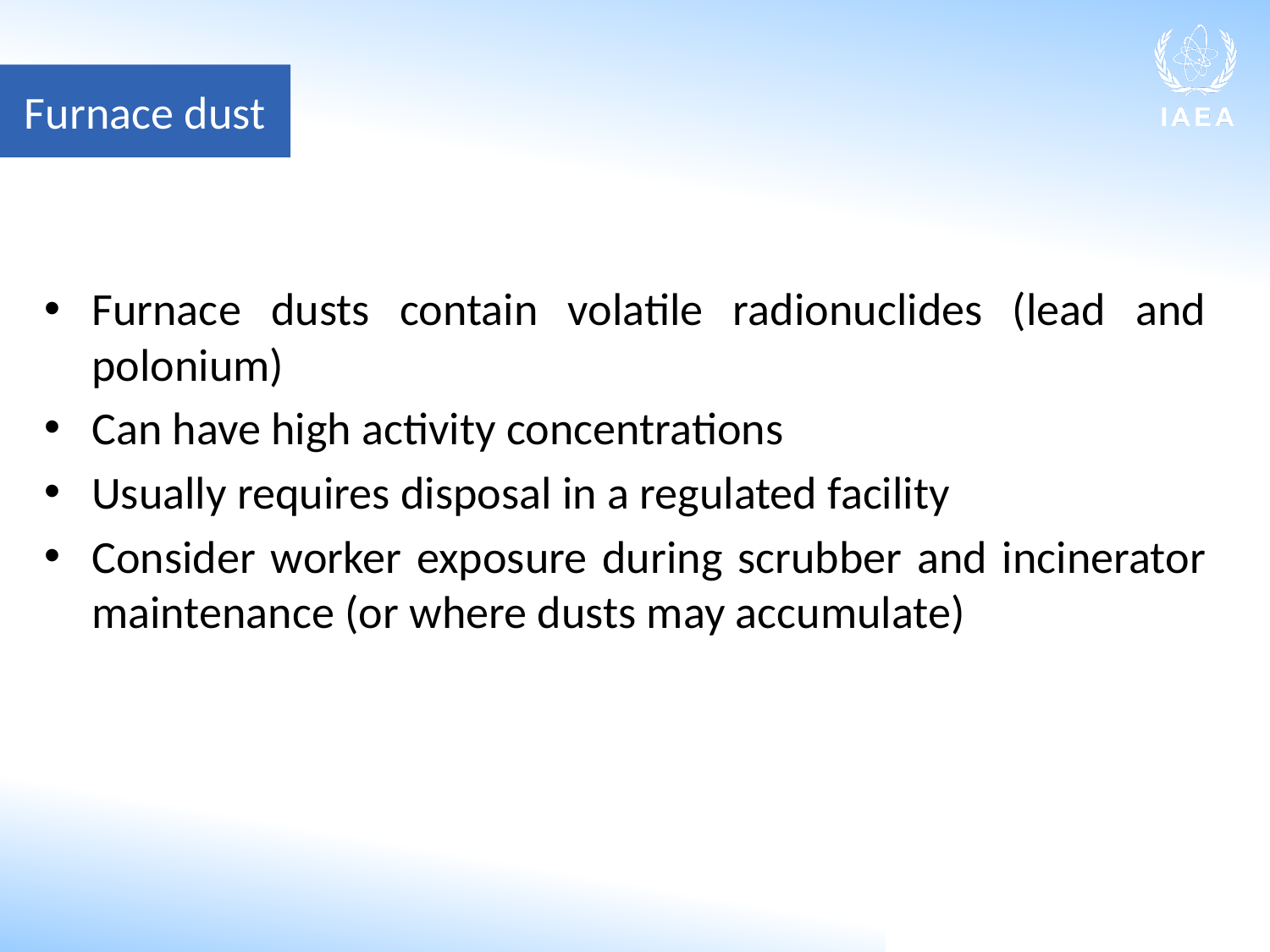

Furnace dust
Furnace dusts contain volatile radionuclides (lead and polonium)
Can have high activity concentrations
Usually requires disposal in a regulated facility
Consider worker exposure during scrubber and incinerator maintenance (or where dusts may accumulate)